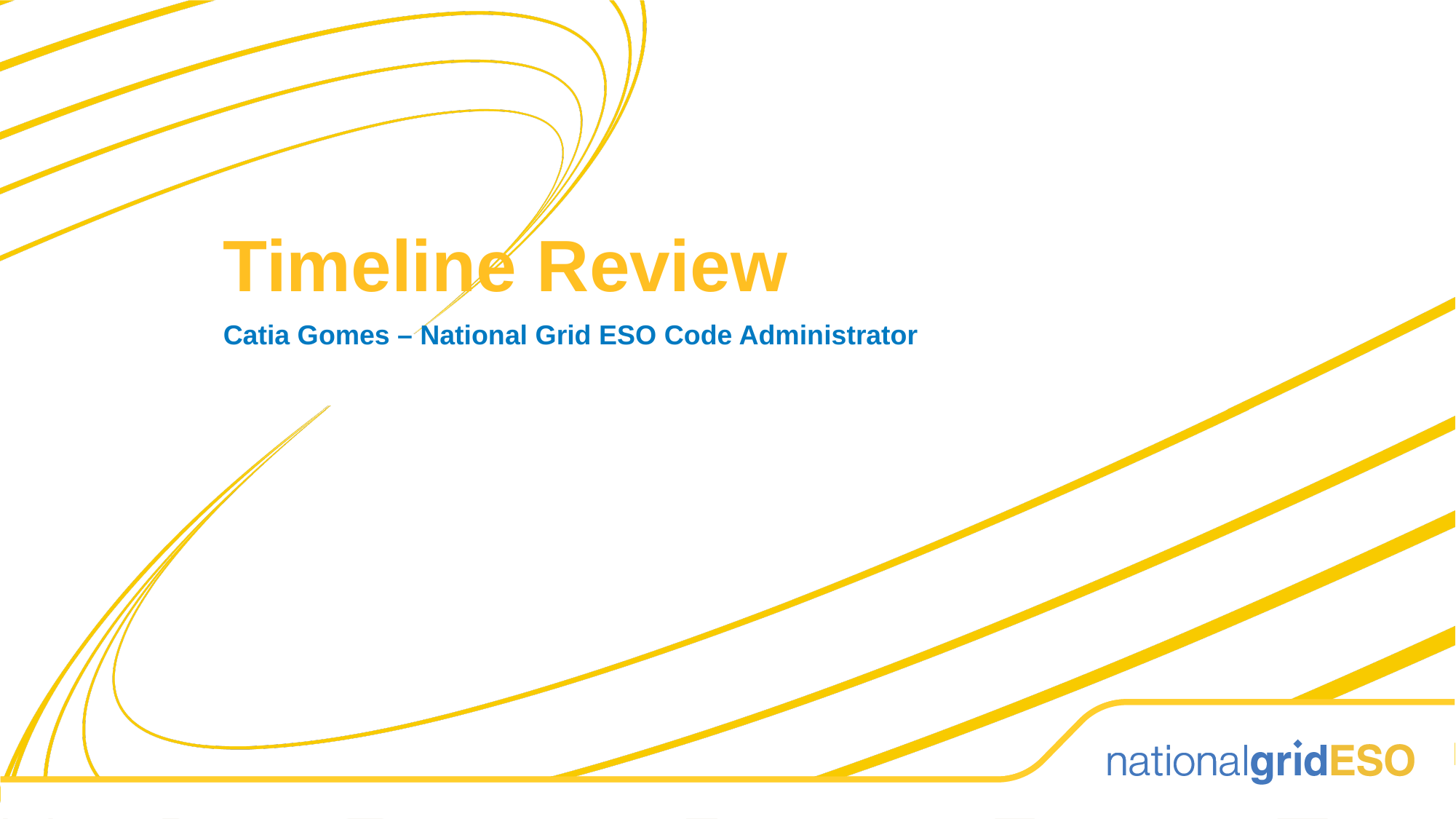

Timeline Review
Catia Gomes – National Grid ESO Code Administrator